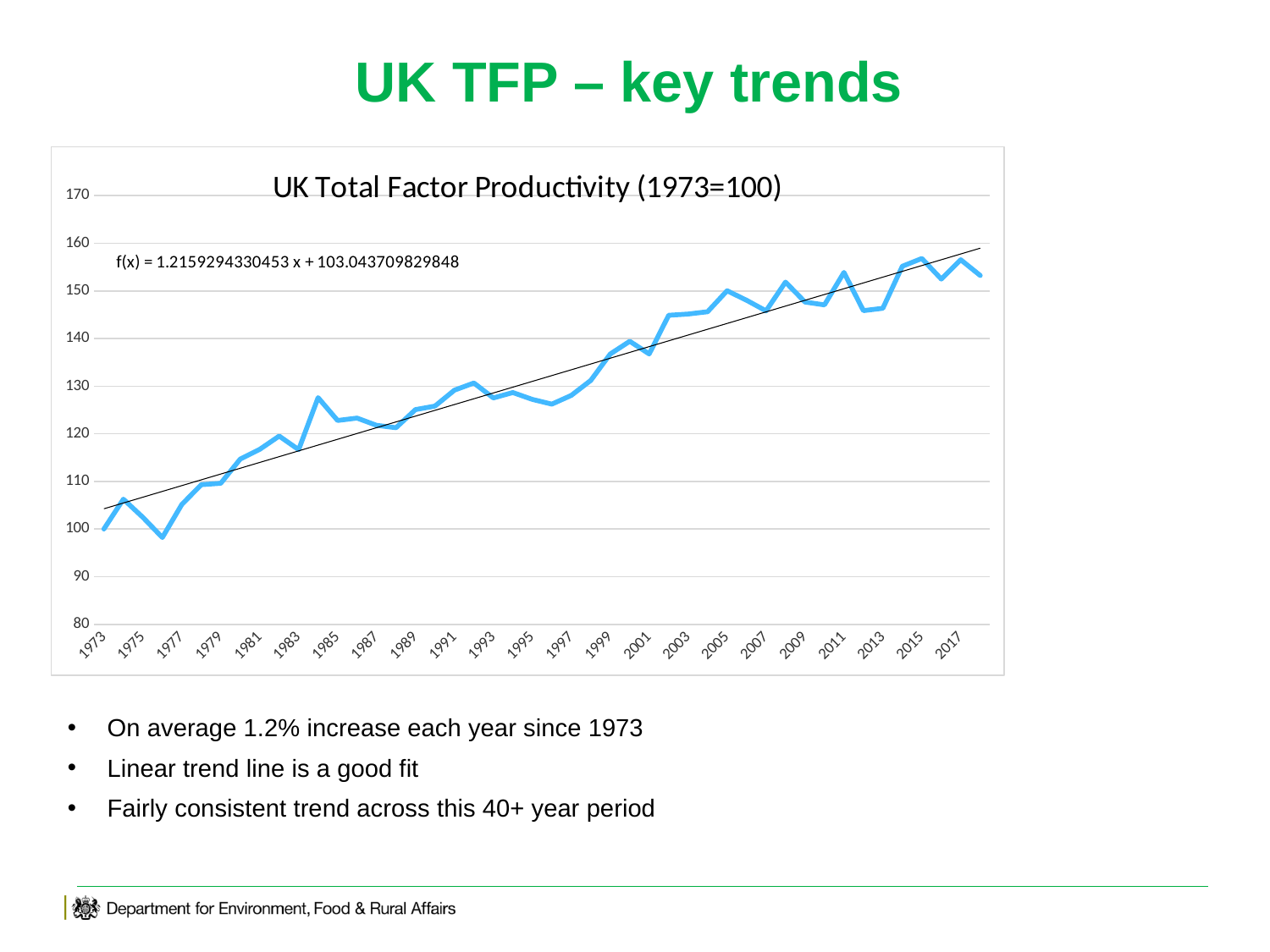

# UK TFP – key trends

### Chart: UK Total Factor Productivity (1973=100)

| Category | Total factor productivity |
|---|---|
| 1973 | 100.0 |
| 1974 | 106.27037258086693 |
| 1975 | 102.4663712536709 |
| 1976 | 98.22981251220084 |
| 1977 | 105.16255600519796 |
| 1978 | 109.32183238998623 |
| 1979 | 109.61085908456272 |
| 1980 | 114.70098703395675 |
| 1981 | 116.73346256586412 |
| 1982 | 119.52274201784168 |
| 1983 | 116.67580288938369 |
| 1984 | 127.58818584087118 |
| 1985 | 122.79273228009589 |
| 1986 | 123.29905277461346 |
| 1987 | 121.78241836469452 |
| 1988 | 121.27602740940317 |
| 1989 | 125.0845508337076 |
| 1990 | 125.81924450188018 |
| 1991 | 129.16723284409036 |
| 1992 | 130.66732402942287 |
| 1993 | 127.53143089454863 |
| 1994 | 128.65708171718222 |
| 1995 | 127.22283119118647 |
| 1996 | 126.23335620313799 |
| 1997 | 128.06202803375666 |
| 1998 | 131.21311619244437 |
| 1999 | 136.74188734680357 |
| 2000 | 139.42248757718258 |
| 2001 | 136.75434827314 |
| 2002 | 144.87498217701582 |
| 2003 | 145.1387822658627 |
| 2004 | 145.63472161512578 |
| 2005 | 150.03767511728208 |
| 2006 | 148.0343204346383 |
| 2007 | 145.80474719017218 |
| 2008 | 151.84535118238702 |
| 2009 | 147.65785925819307 |
| 2010 | 147.06120724587575 |
| 2011 | 153.8927156893062 |
| 2012 | 145.86129313109006 |
| 2013 | 146.35661364632037 |
| 2014 | 155.17440250114728 |
| 2015 | 156.80736559440814 |
| 2016 | 152.48142027852478 |
| 2017 | 156.53158345230966 |
| 2018 | 153.2251938736147 |
On average 1.2% increase each year since 1973
Linear trend line is a good fit
Fairly consistent trend across this 40+ year period